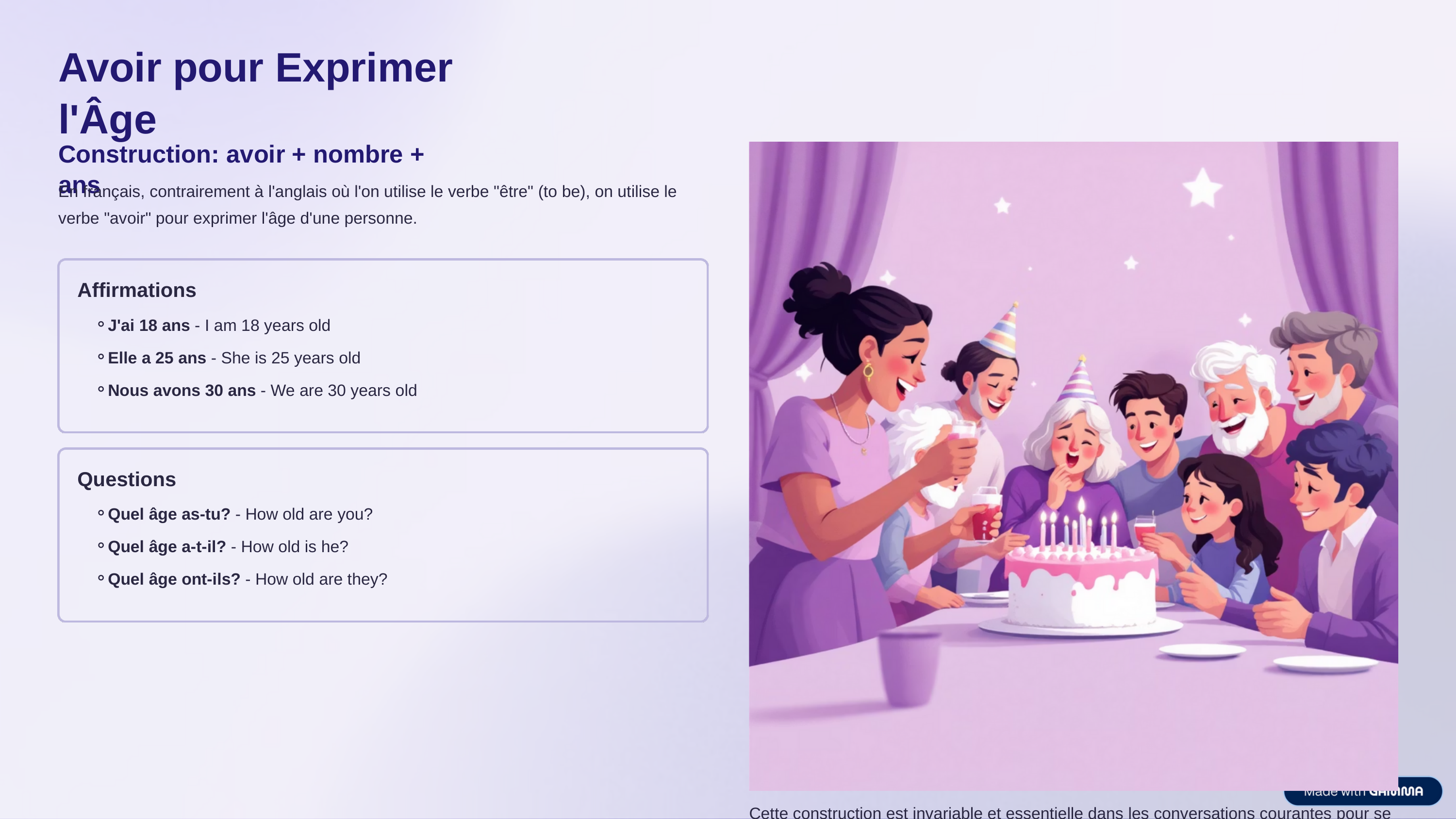

Avoir pour Exprimer l'Âge
Construction: avoir + nombre + ans

En français, contrairement à l'anglais où l'on utilise le verbe "être" (to be), on utilise le verbe "avoir" pour exprimer l'âge d'une personne.

Affirmations
J'ai 18 ans - I am 18 years old
Elle a 25 ans - She is 25 years old
Nous avons 30 ans - We are 30 years old

Questions
Quel âge as-tu? - How old are you?
Quel âge a-t-il? - How old is he?
Quel âge ont-ils? - How old are they?

Cette construction est invariable et essentielle dans les conversations courantes pour se présenter ou parler d'autres personnes.